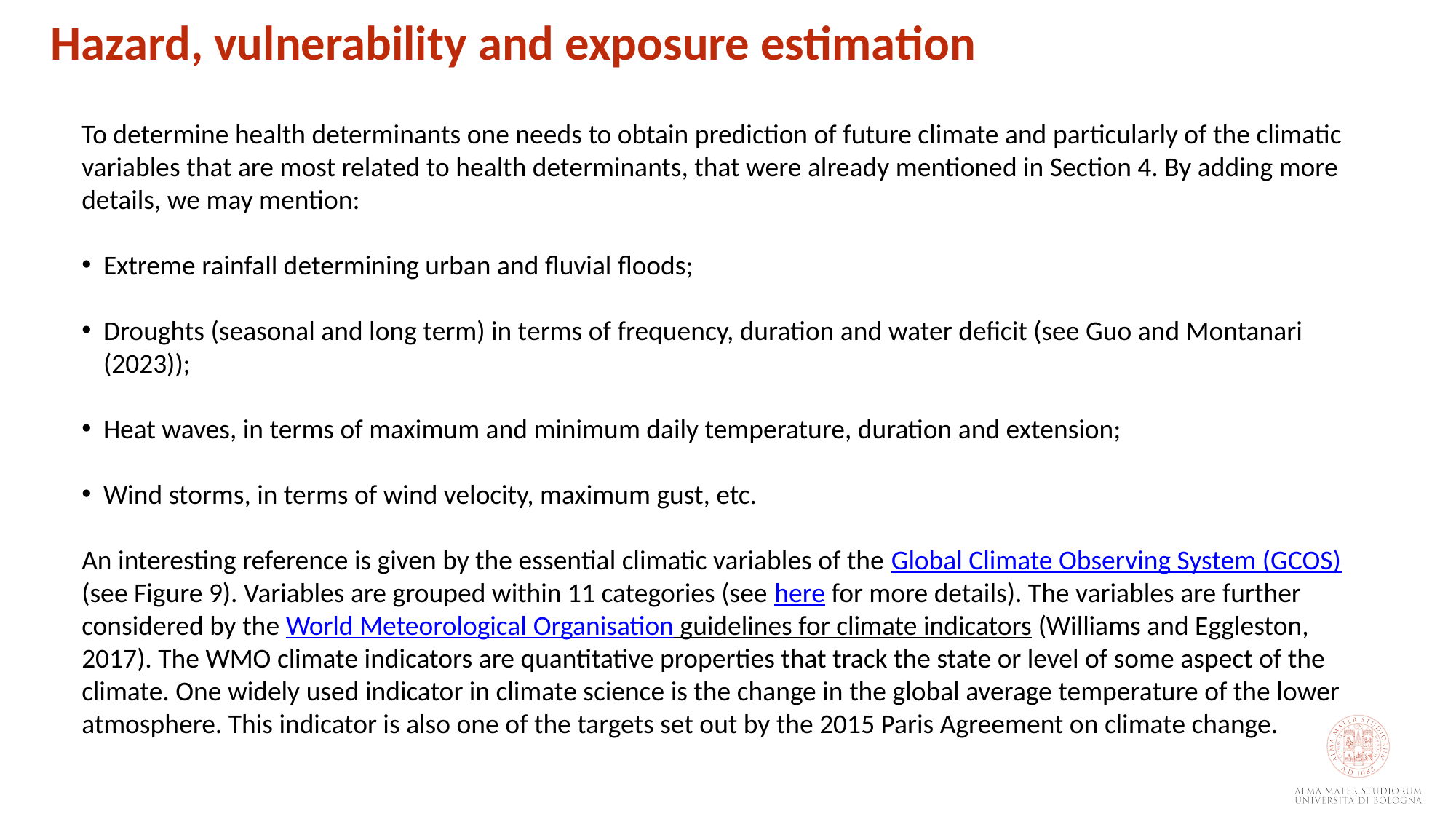

Hazard, vulnerability and exposure estimation
To determine health determinants one needs to obtain prediction of future climate and particularly of the climatic variables that are most related to health determinants, that were already mentioned in Section 4. By adding more details, we may mention:

Extreme rainfall determining urban and fluvial floods;

Droughts (seasonal and long term) in terms of frequency, duration and water deficit (see Guo and Montanari (2023));

Heat waves, in terms of maximum and minimum daily temperature, duration and extension;

Wind storms, in terms of wind velocity, maximum gust, etc.

An interesting reference is given by the essential climatic variables of the Global Climate Observing System (GCOS) (see Figure 9). Variables are grouped within 11 categories (see here for more details). The variables are further considered by the World Meteorological Organisation guidelines for climate indicators (Williams and Eggleston, 2017). The WMO climate indicators are quantitative properties that track the state or level of some aspect of the climate. One widely used indicator in climate science is the change in the global average temperature of the lower atmosphere. This indicator is also one of the targets set out by the 2015 Paris Agreement on climate change.